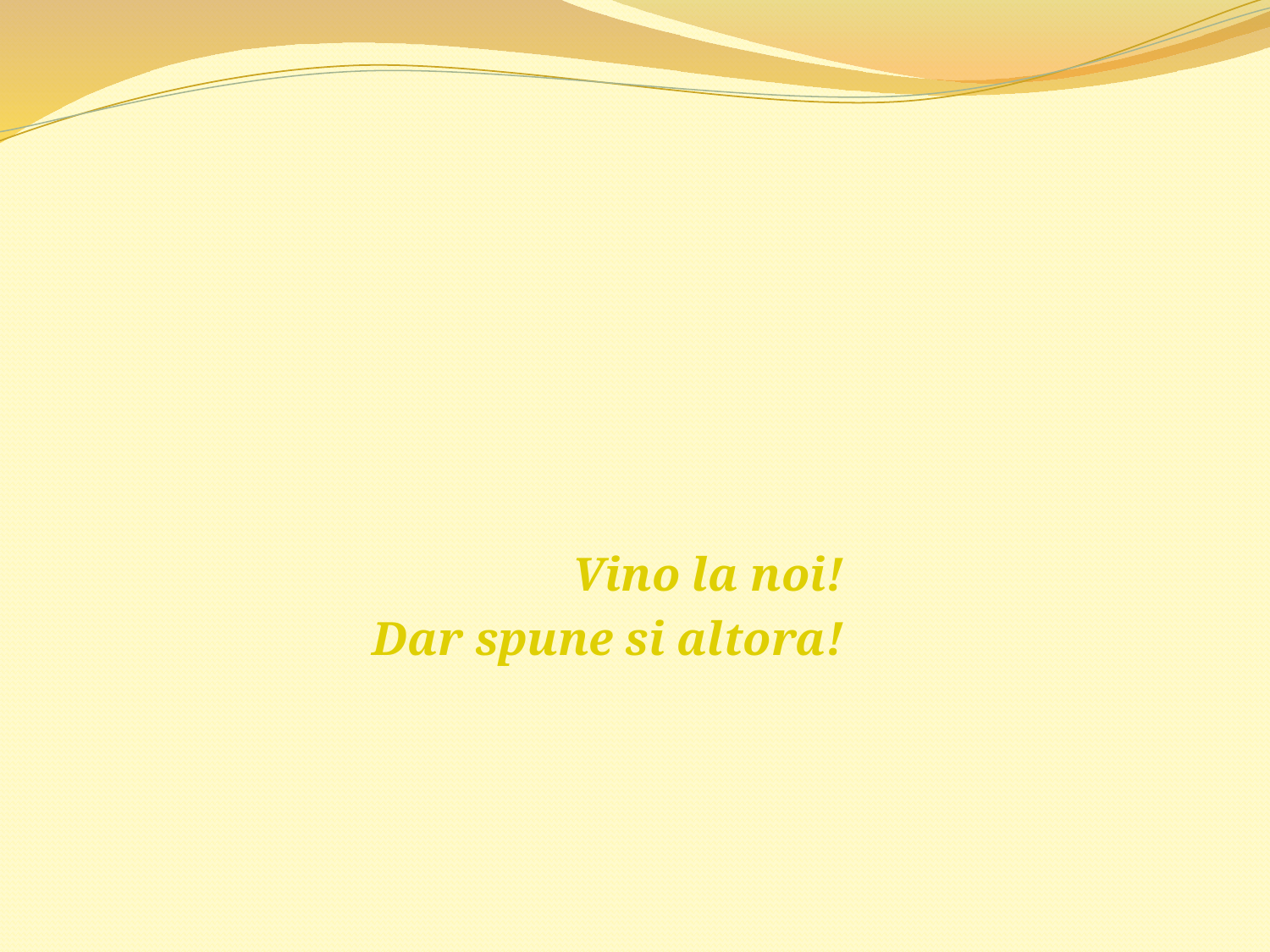

Vino la noi!
Dar spune si altora!